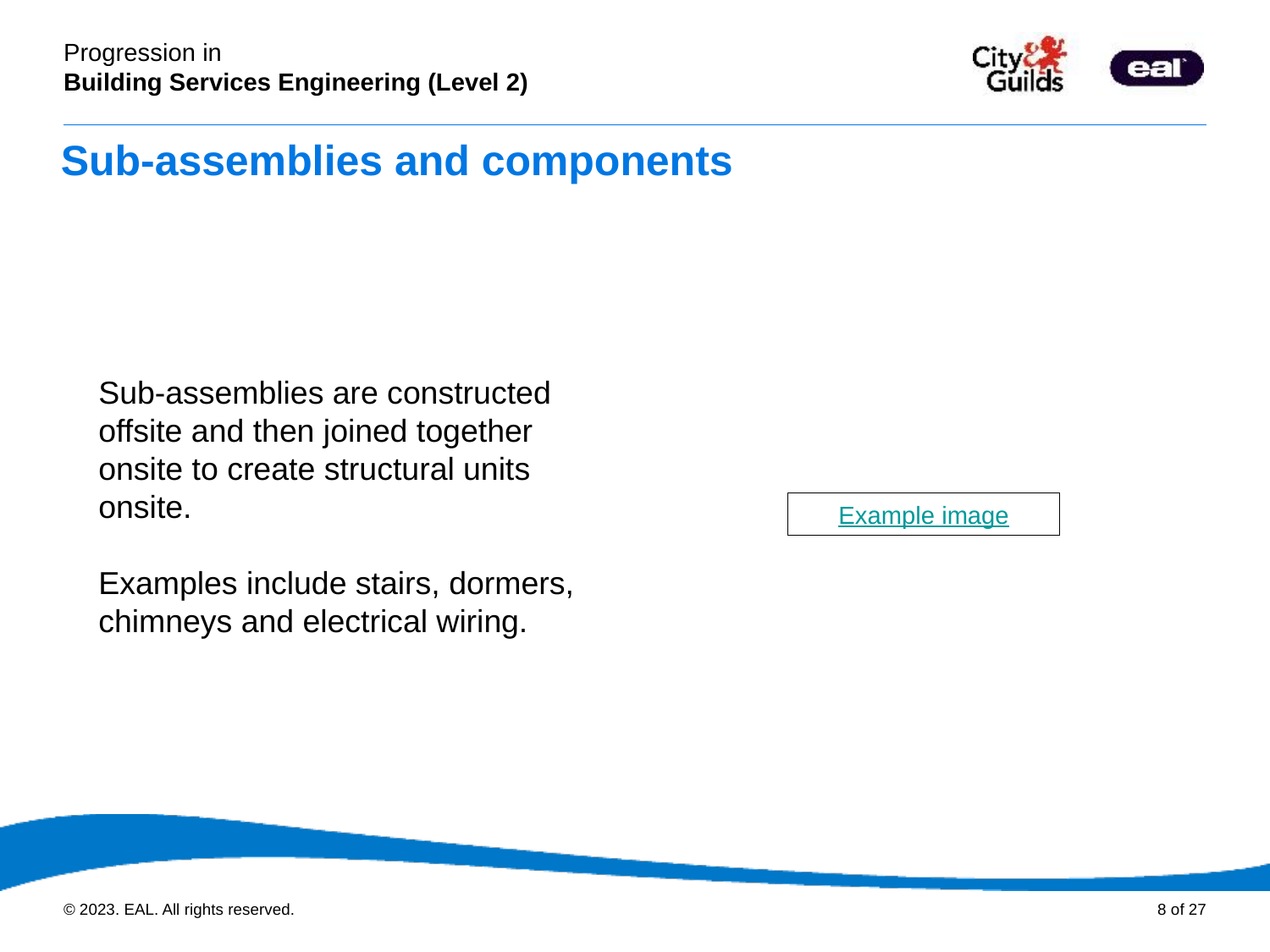

Sub-assemblies and components

Sub-assemblies are constructed offsite and then joined together onsite to create structural units onsite.

Examples include stairs, dormers, chimneys and electrical wiring.

Example image